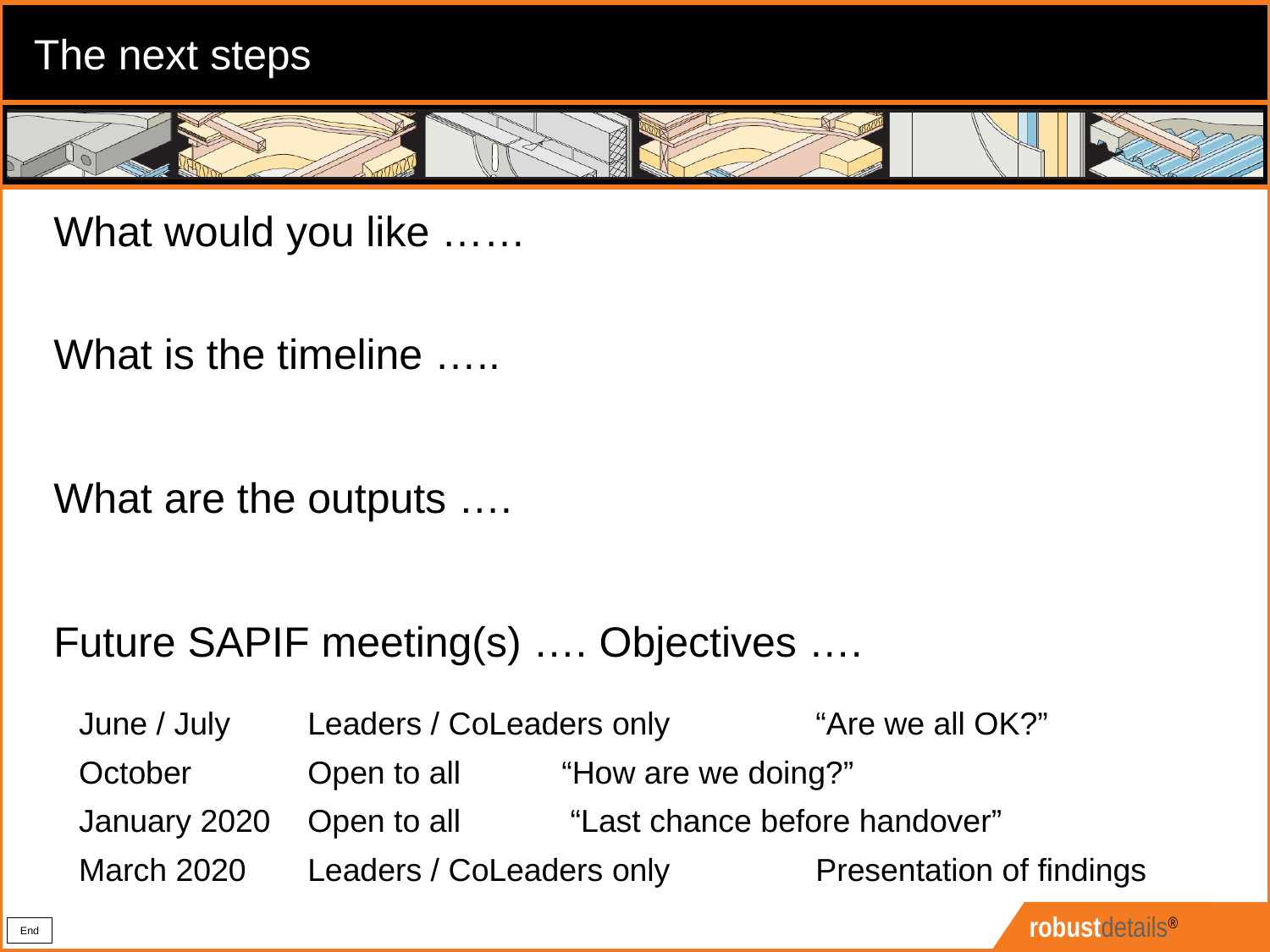

The next steps
What would you like ……

What is the timeline …..

What are the outputs ….

Future SAPIF meeting(s) …. Objectives ….

June / July	Leaders / CoLeaders only      	“Are we all OK?”
October	Open to all      	“How are we doing?”
January 2020	Open to all     	 “Last chance before handover”
March 2020	Leaders / CoLeaders only     	Presentation of findings
End